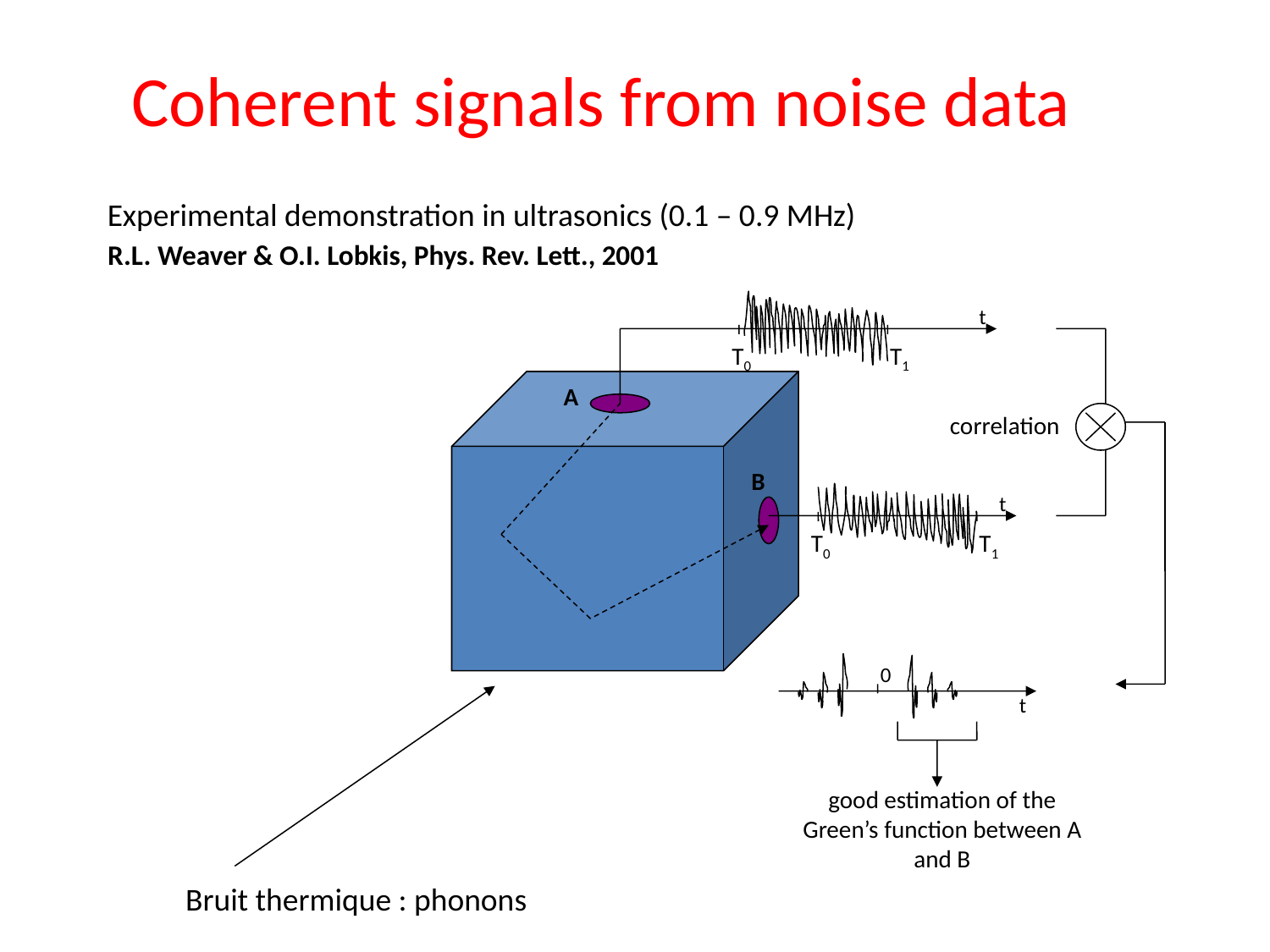

Coherent signals from noise data
Experimental demonstration in ultrasonics (0.1 – 0.9 MHz)
R.L. Weaver & O.I. Lobkis, Phys. Rev. Lett., 2001

t

T0
T1

A

correlation

B

t

T0
T1

0

t

good estimation of the Green’s function between A and B

Bruit thermique : phonons